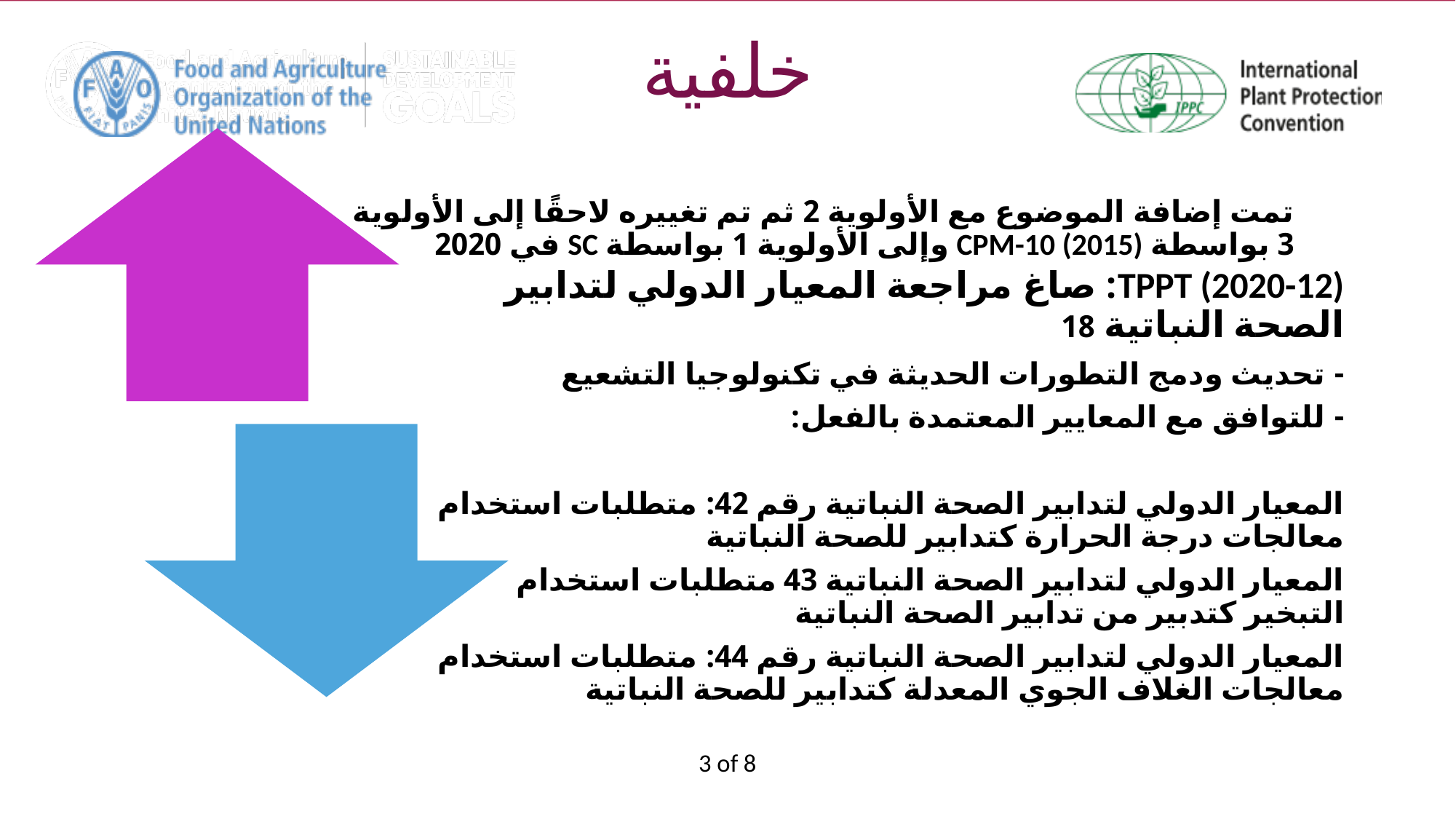

خلفية
تمت إضافة الموضوع مع الأولوية 2 ثم تم تغييره لاحقًا إلى الأولوية 3 بواسطة CPM-10 (2015) وإلى الأولوية 1 بواسطة SC في 2020
TPPT (2020-12): صاغ مراجعة المعيار الدولي لتدابير الصحة النباتية 18
- تحديث ودمج التطورات الحديثة في تكنولوجيا التشعيع
- للتوافق مع المعايير المعتمدة بالفعل:

المعيار الدولي لتدابير الصحة النباتية رقم 42: متطلبات استخدام معالجات درجة الحرارة كتدابير للصحة النباتية
المعيار الدولي لتدابير الصحة النباتية 43 متطلبات استخدام التبخير كتدبير من تدابير الصحة النباتية
المعيار الدولي لتدابير الصحة النباتية رقم 44: متطلبات استخدام معالجات الغلاف الجوي المعدلة كتدابير للصحة النباتية
3 of 8